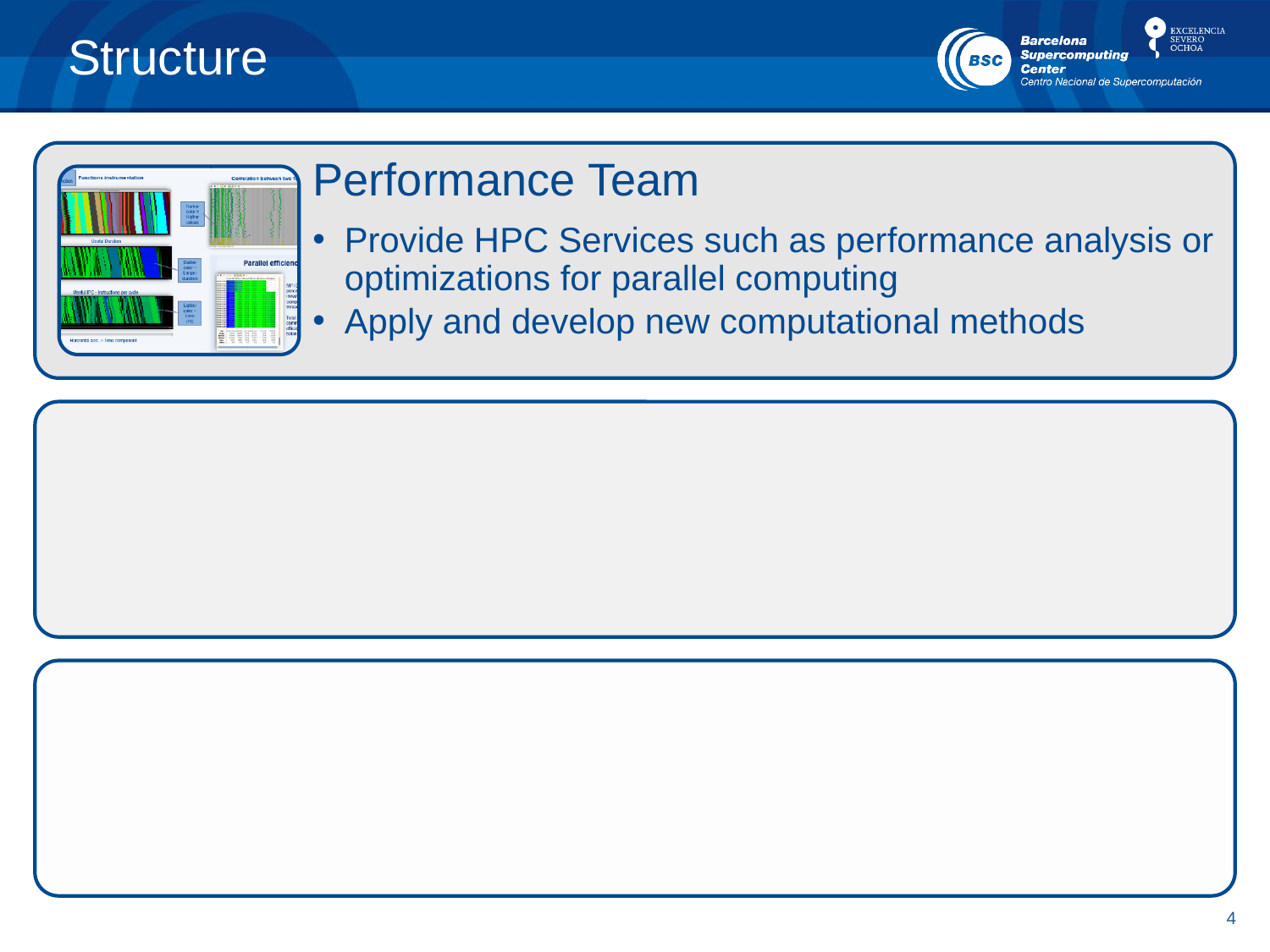

# Structure

Performance Team
Provide HPC Services such as performance analysis or optimizations for parallel computing
Apply and develop new computational methods